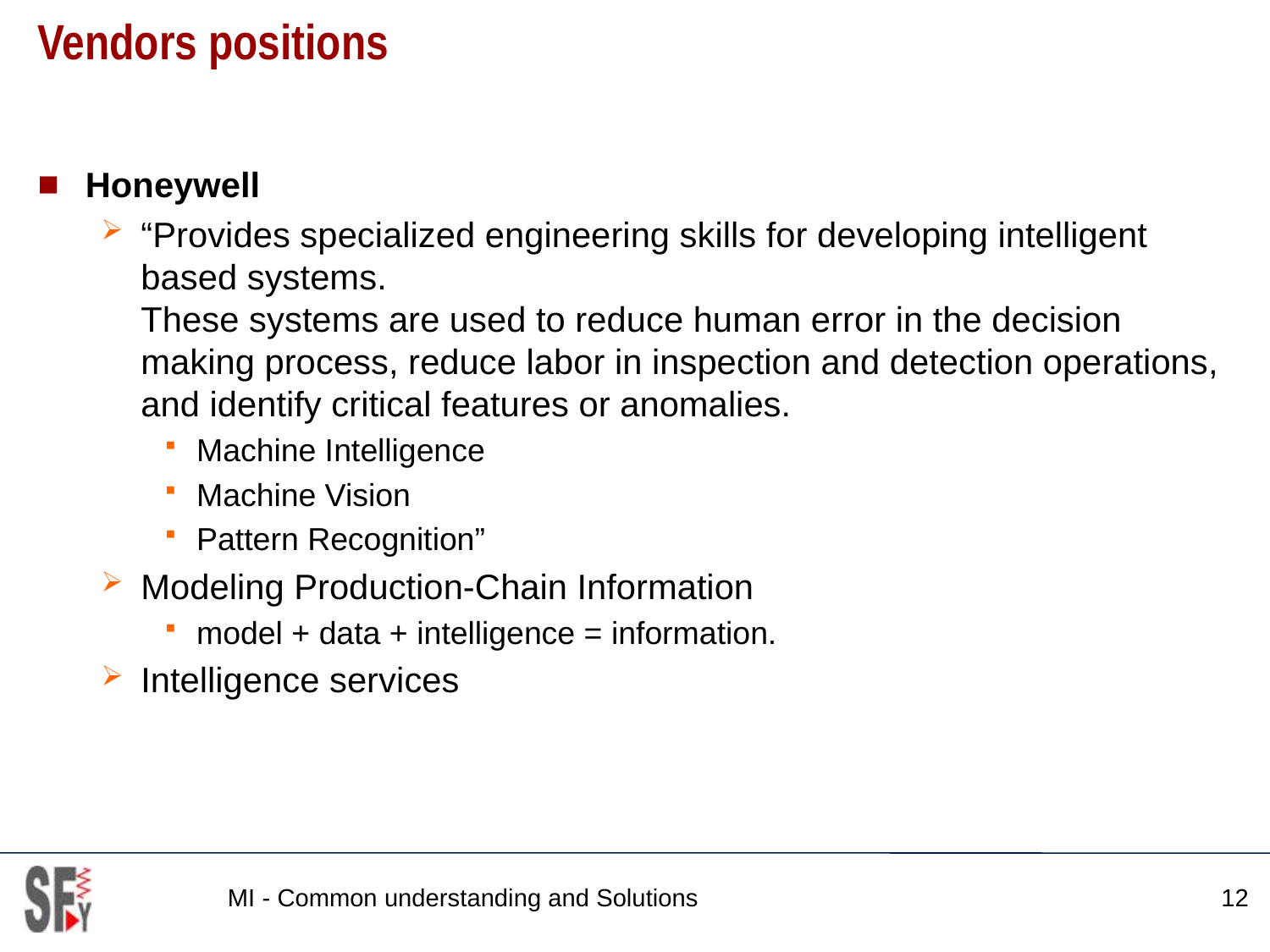

# Vendors positions
Honeywell
“Provides specialized engineering skills for developing intelligent based systems.
These systems are used to reduce human error in the decision making process, reduce labor in inspection and detection operations, and identify critical features or anomalies.
Machine Intelligence
Machine Vision
Pattern Recognition”
Modeling Production-Chain Information
model + data + intelligence = information.
Intelligence services
MI - Common understanding and Solutions
12